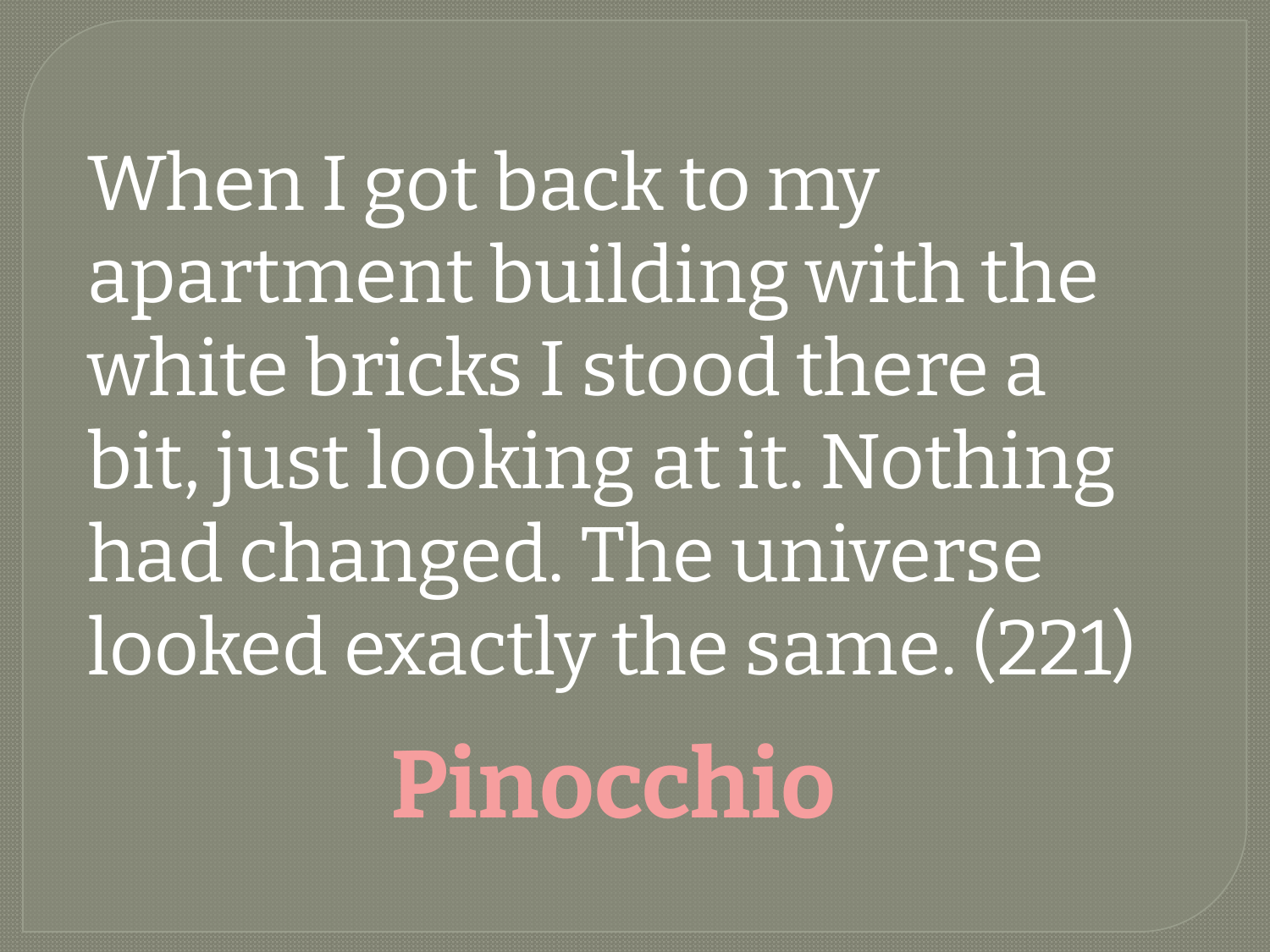

When I got back to my apartment building with the white bricks I stood there a bit, just looking at it. Nothing had changed. The universe looked exactly the same. (221)
Pinocchio